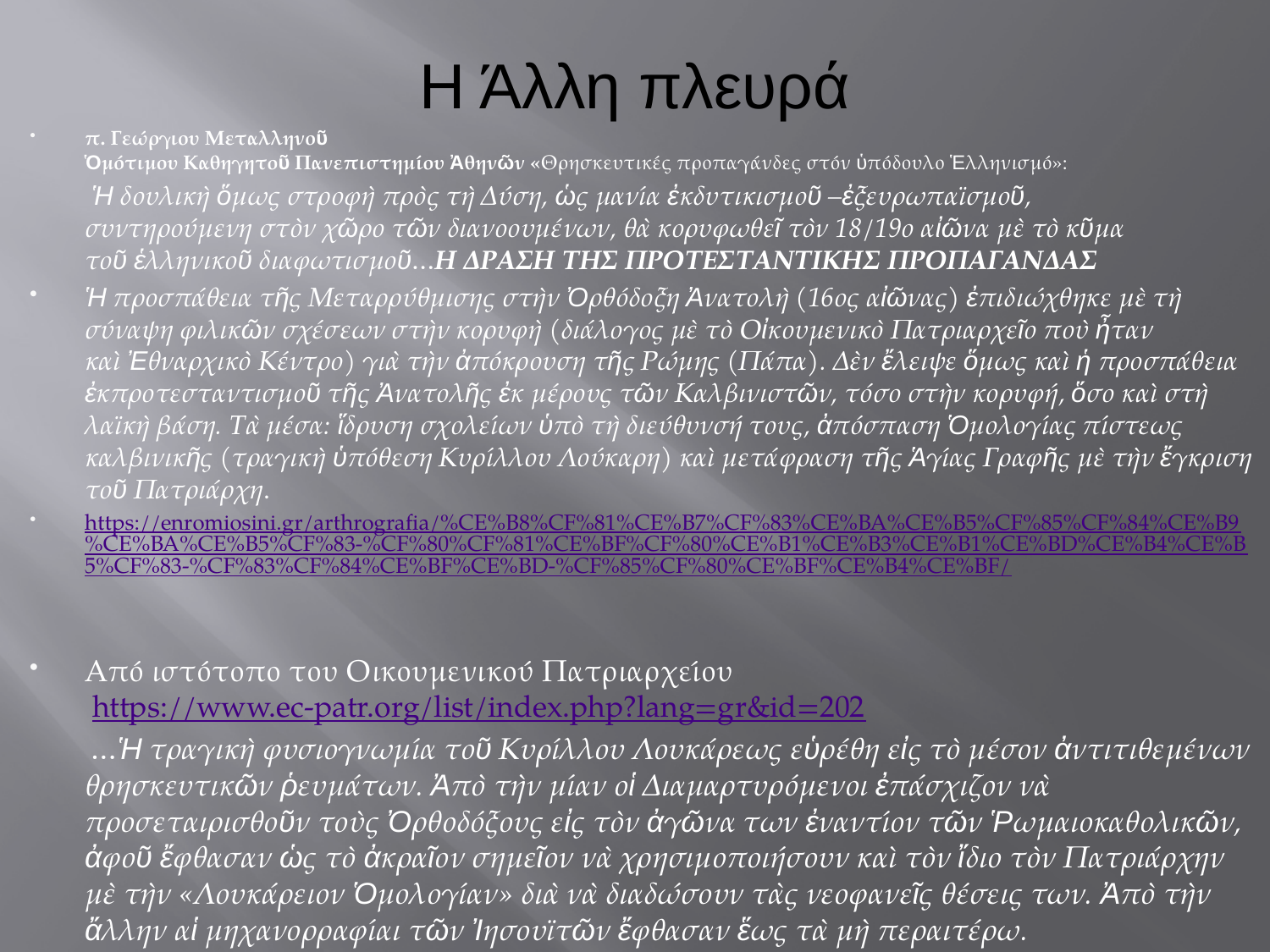

# Η Άλλη πλευρά
π. Γεώργιου Μεταλληνοῦ
Ὁμότιμου Καθηγητοῦ Πανεπιστημίου Ἀθηνῶν «Θρησκευτικές προπαγάνδες στόν ὑπόδουλο Ἑλληνισμό»:
         Ἡ δουλικὴ ὅμως στροφὴ πρὸς τὴ Δύση, ὡς μανία ἐκδυτικισμοῦ –ἐξευρωπαϊσμοῦ, συντηρούμενη στὸν χῶρο τῶν διανοουμένων, θὰ κορυφωθεῖ τὸν 18/19ο αἰῶνα μὲ τὸ κῦμα τοῦ ἑλληνικοῦ διαφωτισμοῦ…Η ΔΡΑΣΗ ΤΗΣ ΠΡΟΤΕΣΤΑΝΤΙΚΗΣ ΠΡΟΠΑΓΑΝΔΑΣ
Ἡ προσπάθεια τῆς Μεταρρύθμισης στὴν Ὀρθόδοξη Ἀνατολὴ (16ος αἰῶνας) ἐπιδιώχθηκε μὲ τὴ σύναψη φιλικῶν σχέσεων στὴν κορυφὴ (διάλογος μὲ τὸ Οἰκουμενικὸ Πατριαρχεῖο ποὺ ἦταν καὶ Ἐθναρχικὸ Κέντρο) γιὰ τὴν ἀπόκρουση τῆς Ρώμης (Πάπα). Δὲν ἔλειψε ὅμως καὶ ἡ προσπάθεια ἐκπροτεσταντισμοῦ τῆς Ἀνατολῆς ἐκ μέρους τῶν Καλβινιστῶν, τόσο στὴν κορυφή, ὅσο καὶ στὴ λαϊκὴ βάση. Τὰ μέσα: ἵδρυση σχολείων ὑπὸ τὴ διεύθυνσή τους, ἀπόσπαση Ὁμολογίας πίστεως καλβινικῆς (τραγικὴ ὑπόθεση Κυρίλλου Λούκαρη) καὶ μετάφραση τῆς Ἁγίας Γραφῆς μὲ τὴν ἔγκριση τοῦ Πατριάρχη.
https://enromiosini.gr/arthrografia/%CE%B8%CF%81%CE%B7%CF%83%CE%BA%CE%B5%CF%85%CF%84%CE%B9%CE%BA%CE%B5%CF%83-%CF%80%CF%81%CE%BF%CF%80%CE%B1%CE%B3%CE%B1%CE%BD%CE%B4%CE%B5%CF%83-%CF%83%CF%84%CE%BF%CE%BD-%CF%85%CF%80%CE%BF%CE%B4%CE%BF/

Από ιστότοπο του Οικουμενικού Πατριαρχείου
 https://www.ec-patr.org/list/index.php?lang=gr&id=202
        …Ἡ τραγικὴ φυσιογνωμία τοῦ Κυρίλλου Λουκάρεως εὑρέθη εἰς τὸ μέσον ἀντιτιθεμένων θρησκευτικῶν ῥευμάτων. Ἀπὸ τὴν μίαν οἱ Διαμαρτυρόμενοι ἐπάσχιζον νὰ προσεταιρισθοῦν τοὺς Ὀρθοδόξους εἰς τὸν ἀγῶνα των ἐναντίον τῶν Ῥωμαιοκαθολικῶν, ἀφοῦ ἔφθασαν ὡς τὸ ἀκραῖον σημεῖον νὰ χρησιμοποιήσουν καὶ τὸν ἴδιο τὸν Πατριάρχην μὲ τὴν «Λουκάρειον Ὁμολογίαν» διὰ νὰ διαδώσουν τὰς νεοφανεῖς θέσεις των. Ἀπὸ τὴν ἄλλην αἱ μηχανορραφίαι τῶν Ἰησουϊτῶν ἔφθασαν ἕως τὰ μὴ περαιτέρω.